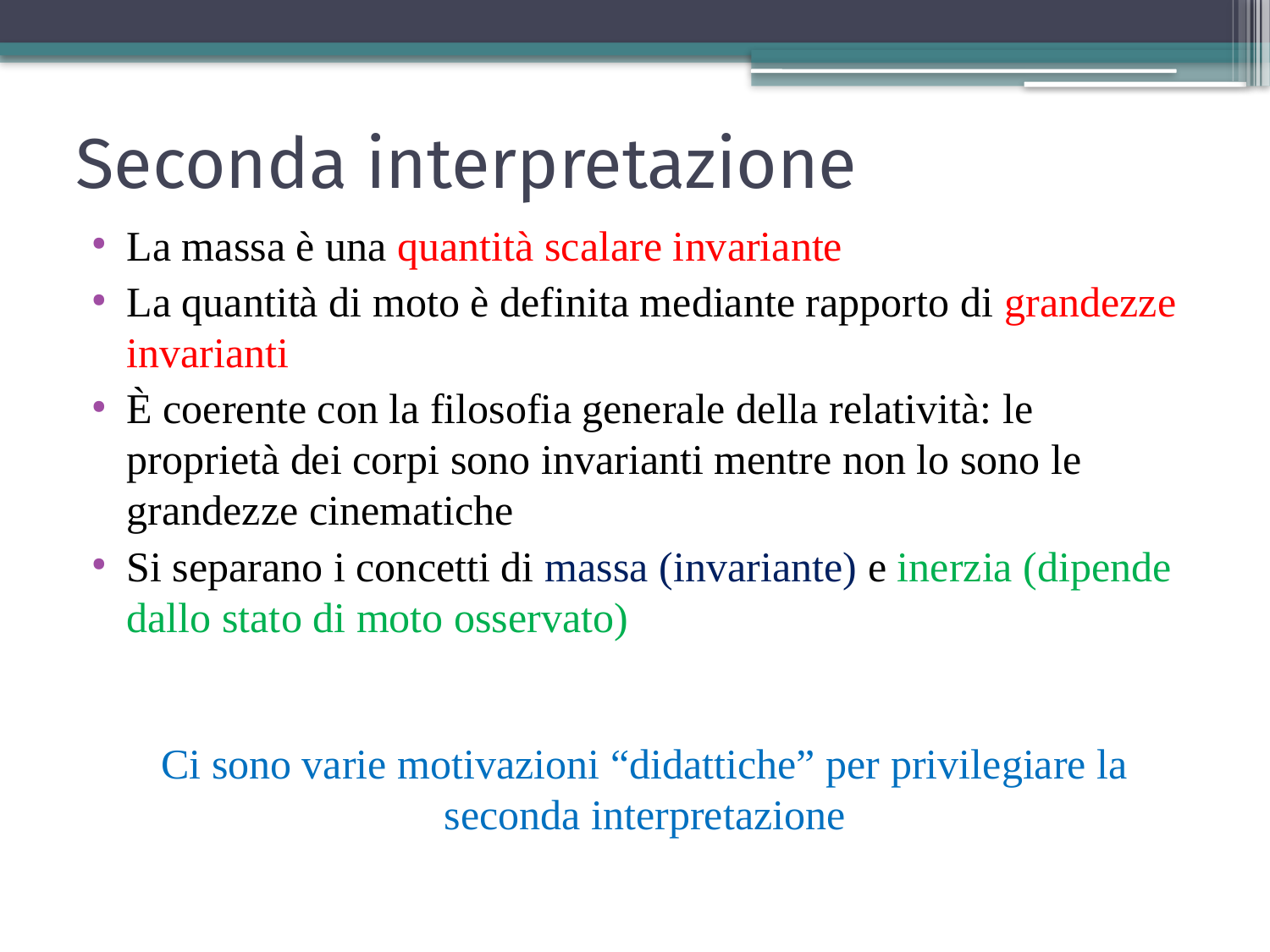

# Seconda interpretazione
La massa è una quantità scalare invariante
La quantità di moto è definita mediante rapporto di grandezze invarianti
È coerente con la filosofia generale della relatività: le proprietà dei corpi sono invarianti mentre non lo sono le grandezze cinematiche
Si separano i concetti di massa (invariante) e inerzia (dipende dallo stato di moto osservato)
Ci sono varie motivazioni “didattiche” per privilegiare la seconda interpretazione